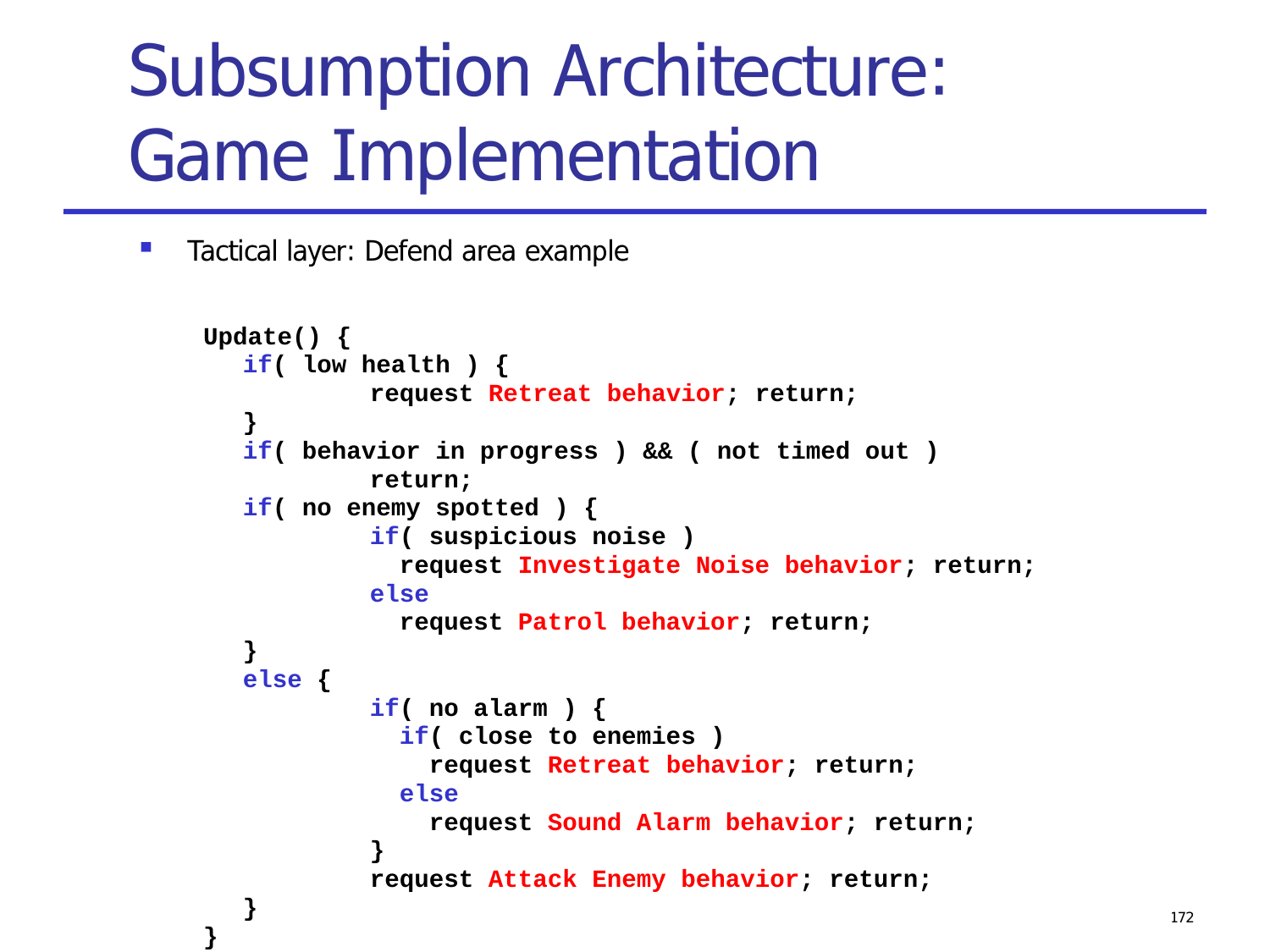

# Subsumption Architecture: Game Implementation
Tactical layer: Defend area example

Update() {
	if( low health ) {
		request Retreat behavior; return;
	}
	if( behavior in progress ) && ( not timed out )
		return;
	if( no enemy spotted ) {
		if( suspicious noise )
		  request Investigate Noise behavior; return;
		else
		  request Patrol behavior; return;
	}
	else {
		if( no alarm ) {
		  if( close to enemies )
		    request Retreat behavior; return;
		  else
		    request Sound Alarm behavior; return;
		}
		request Attack Enemy behavior; return;
	}
}
172